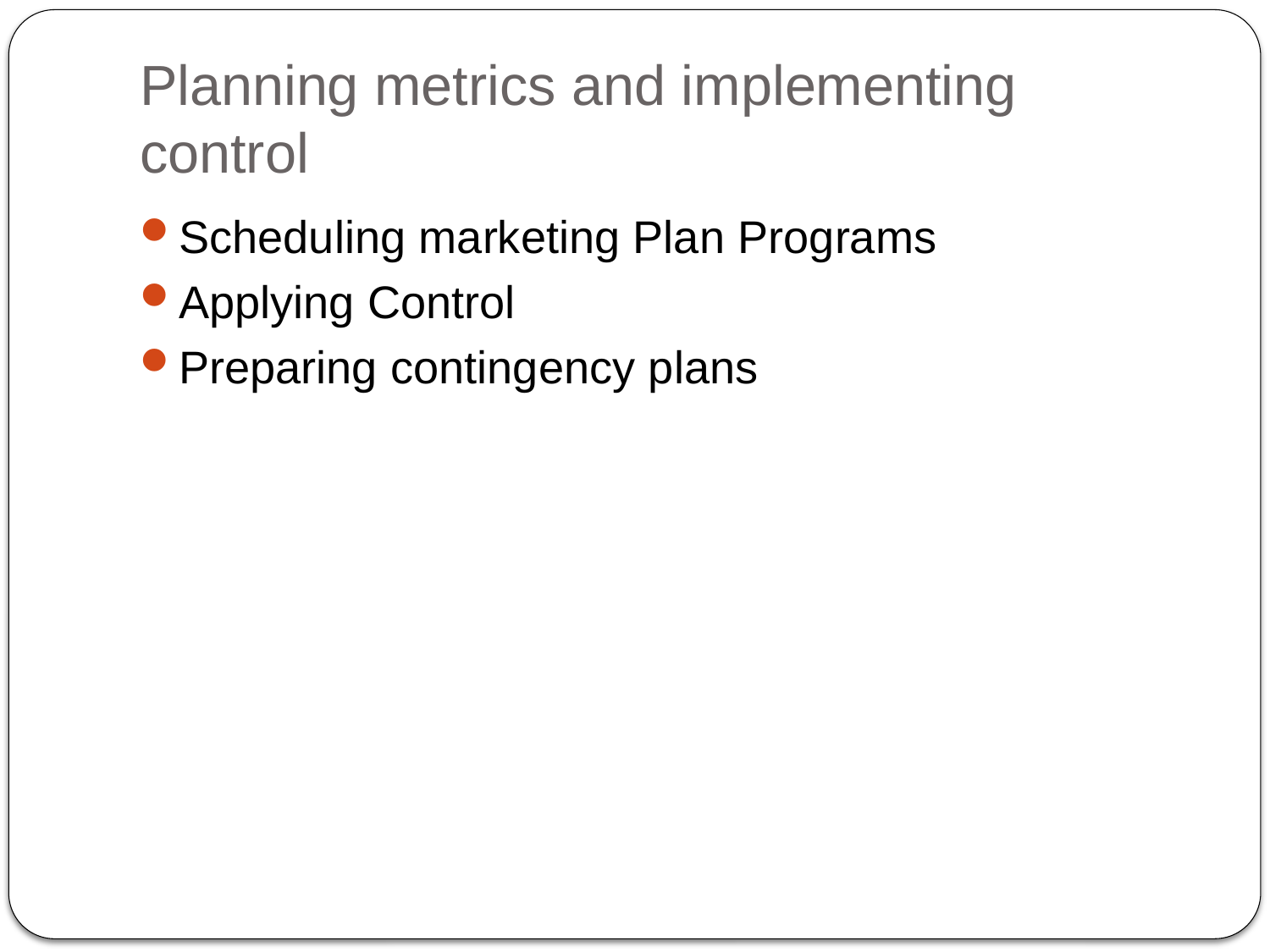

# Planning metrics and implementing control
Scheduling marketing Plan Programs
Applying Control
Preparing contingency plans